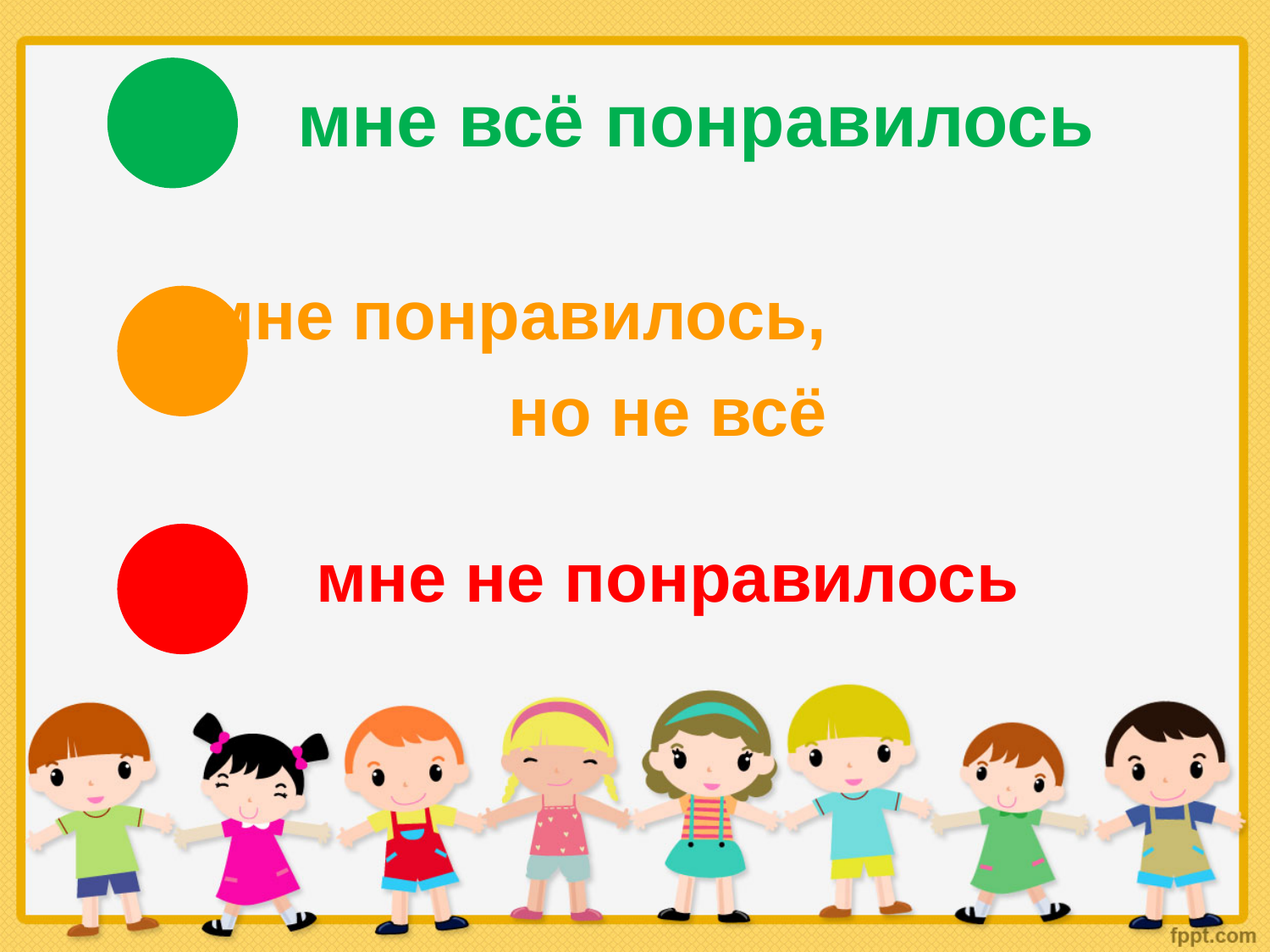

мне всё понравилось

 мне понравилось,
но не всё

мне не понравилось